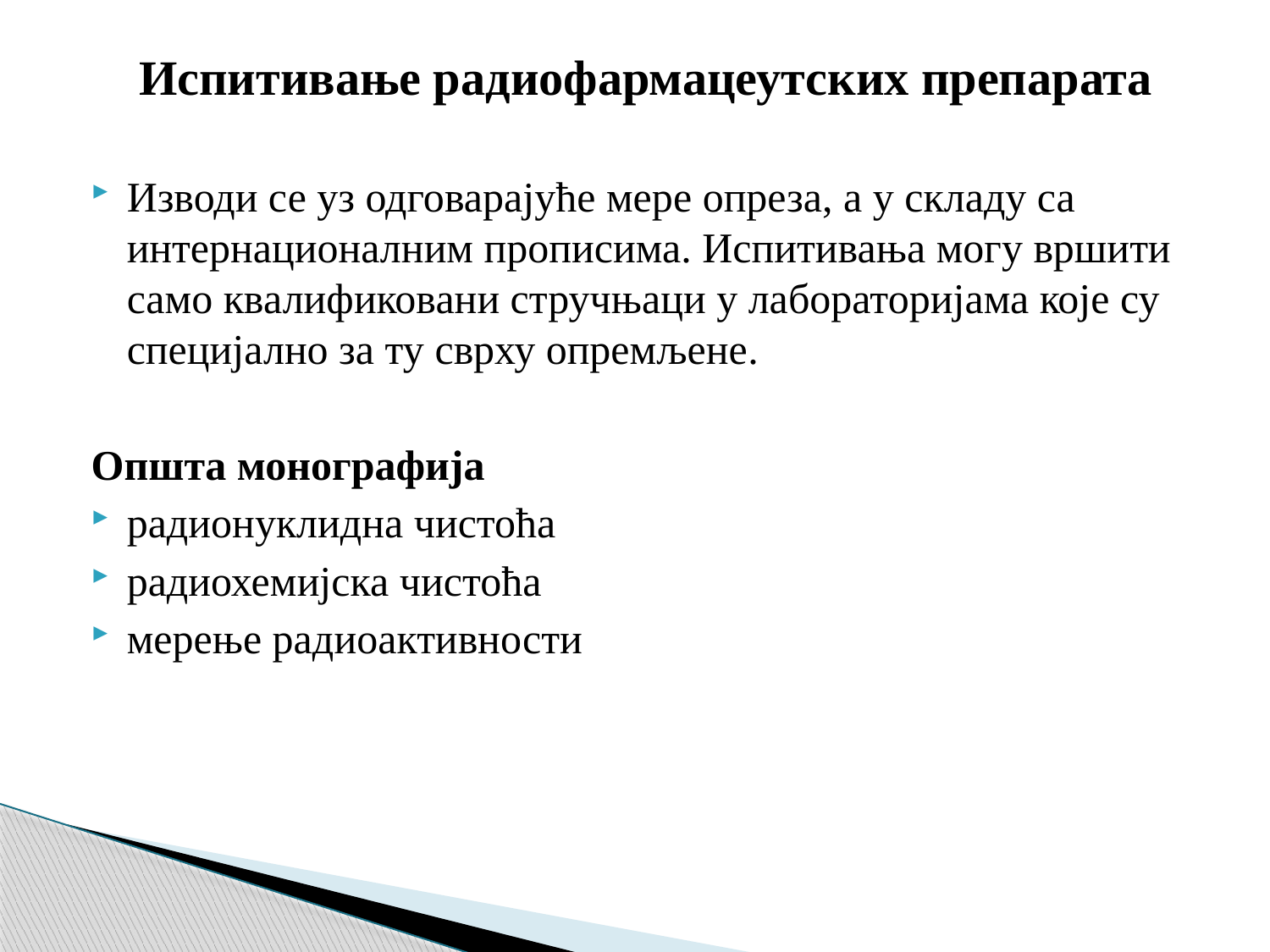

Испитивање радиофармацеутских препарата

Изводи се уз одговарајуће мере опреза, а у складу са интернационалним прописима. Испитивања могу вршити само квалификовани стручњаци у лабораторијама које су специјално за ту сврху опремљене.

Општа монографија
радионуклидна чистоћа
радиохемијска чистоћа
мерење радиоактивности